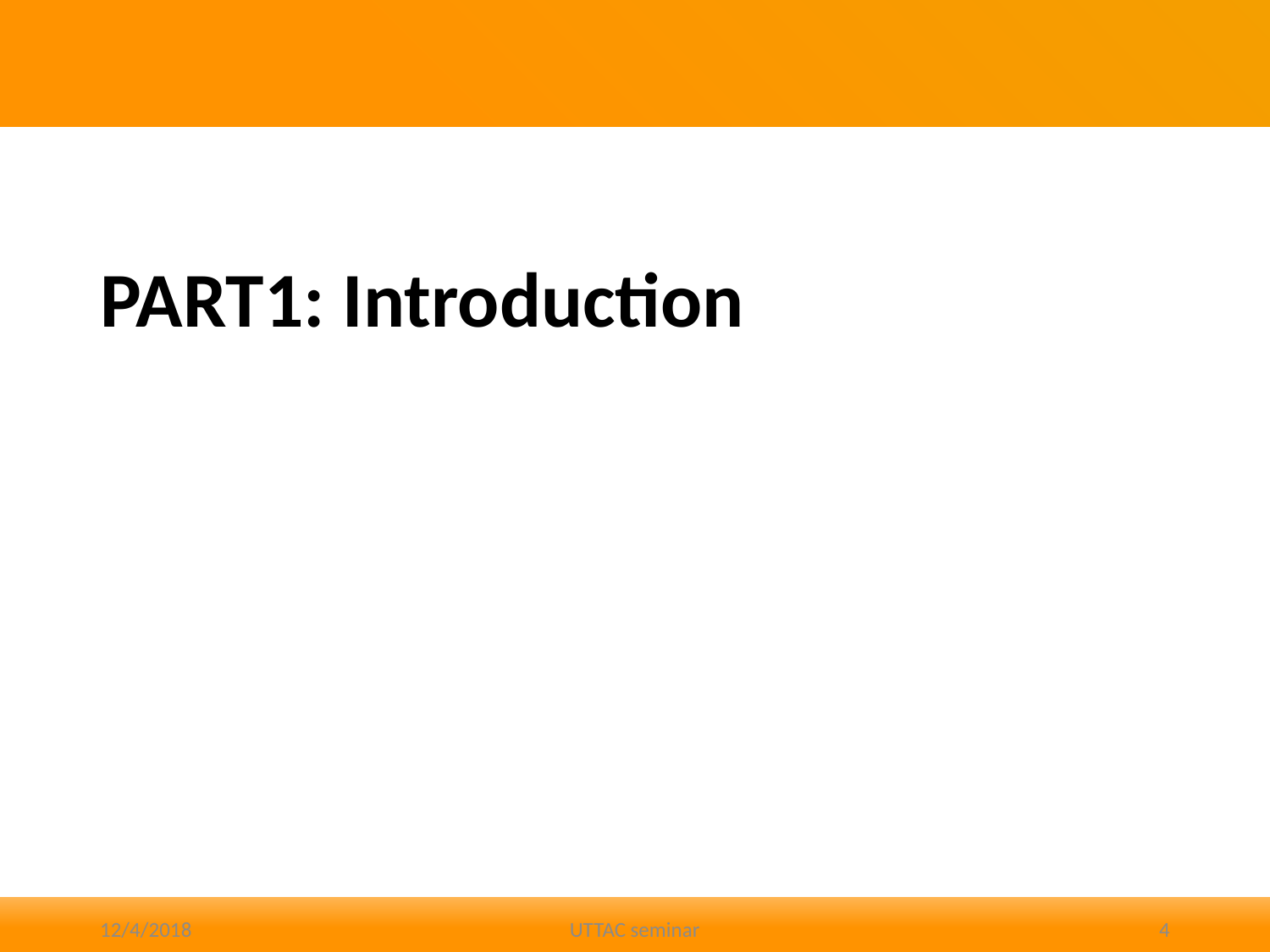

#
PART1: Introduction
12/4/2018
UTTAC seminar
4